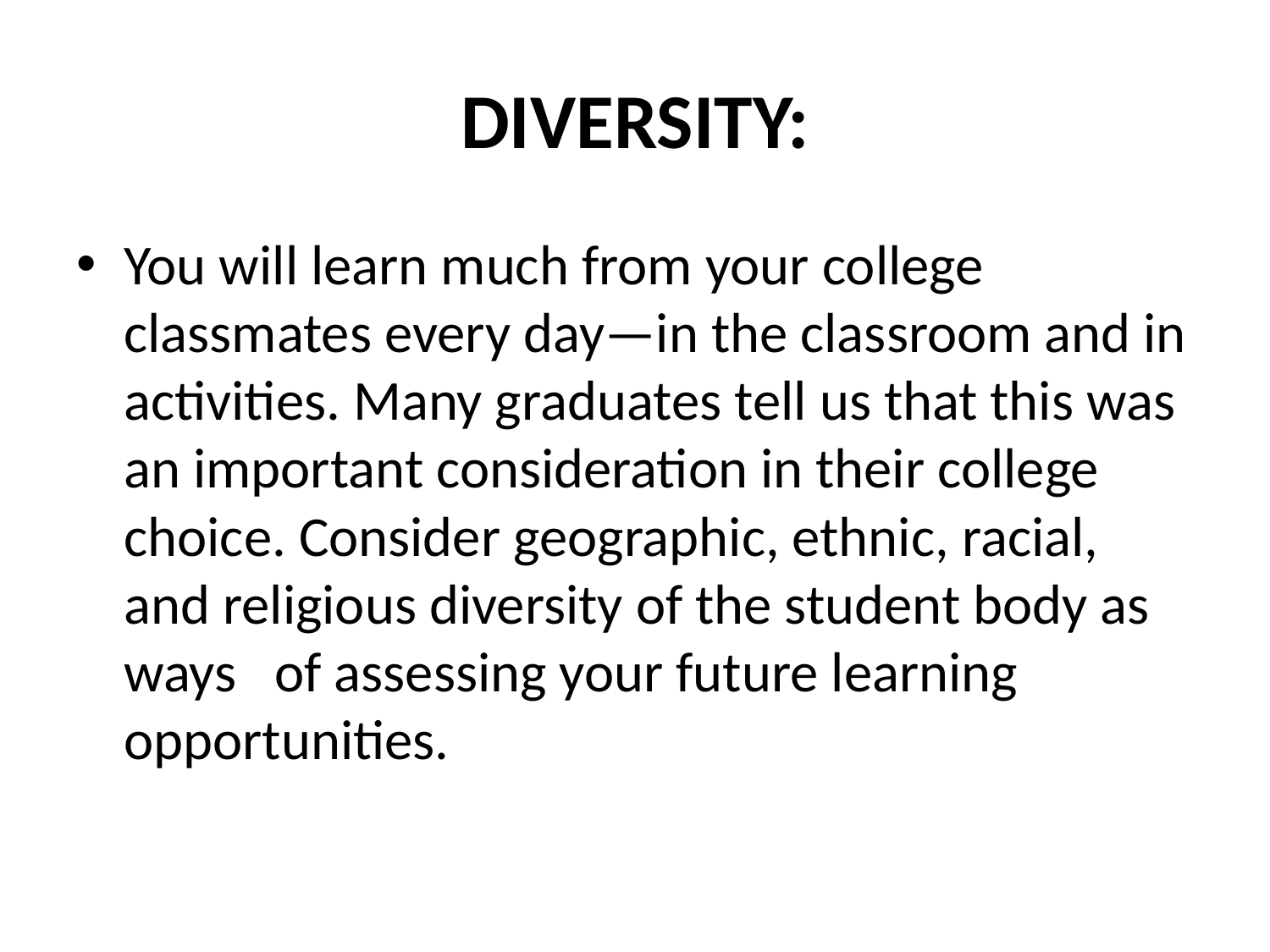

# DIVERSITY:
You will learn much from your college classmates every day—in the classroom and in activities. Many graduates tell us that this was an important consideration in their college choice. Consider geographic, ethnic, racial, and religious diversity of the student body as ways   of assessing your future learning opportunities.